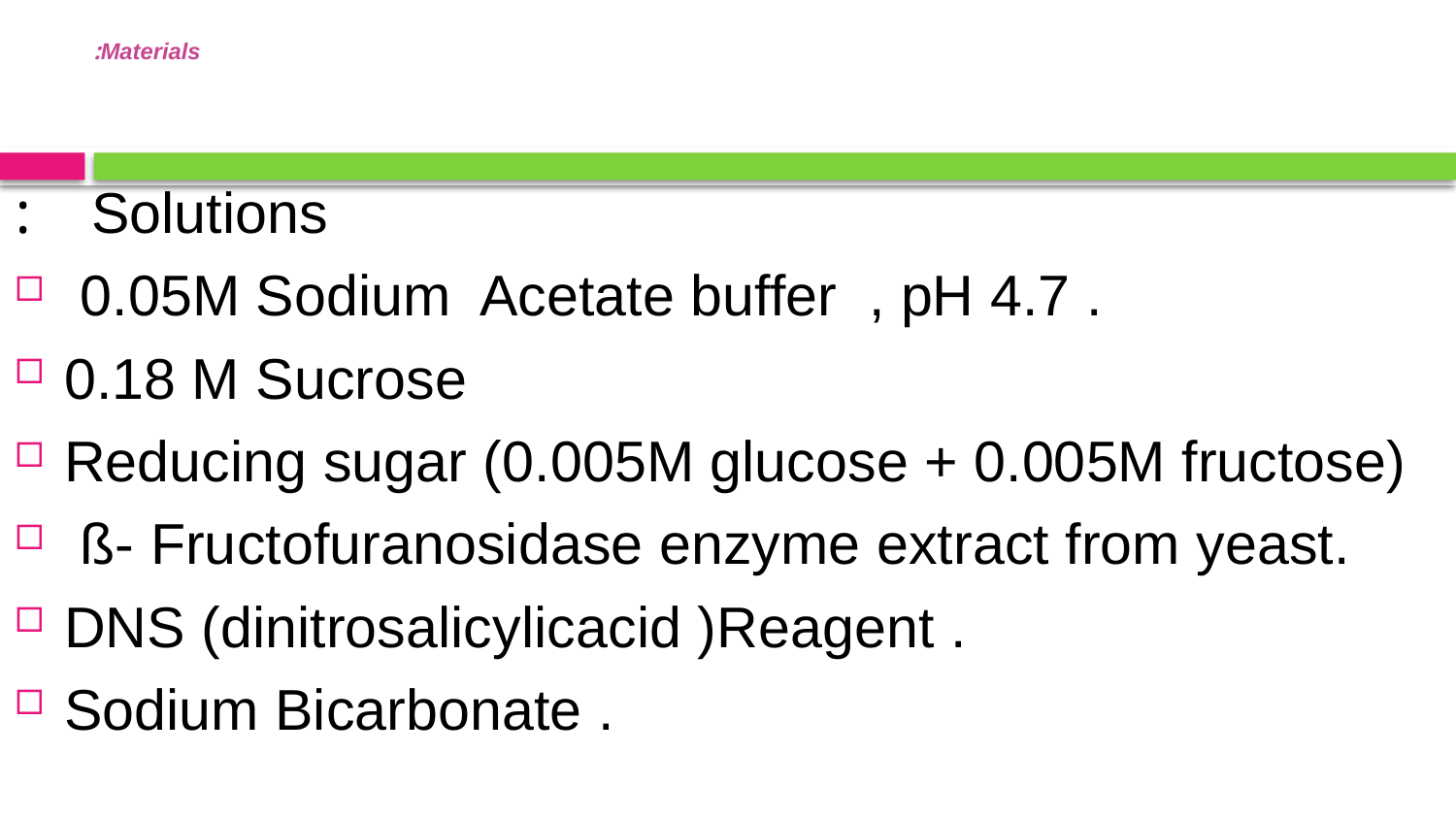

# Materials:
Solutions    :
 0.05M Sodium  Acetate buffer  , pH 4.7 .
0.18 M Sucrose
Reducing sugar (0.005M glucose + 0.005M fructose)
 ß- Fructofuranosidase enzyme extract from yeast.
DNS (dinitrosalicylicacid )Reagent .
Sodium Bicarbonate .